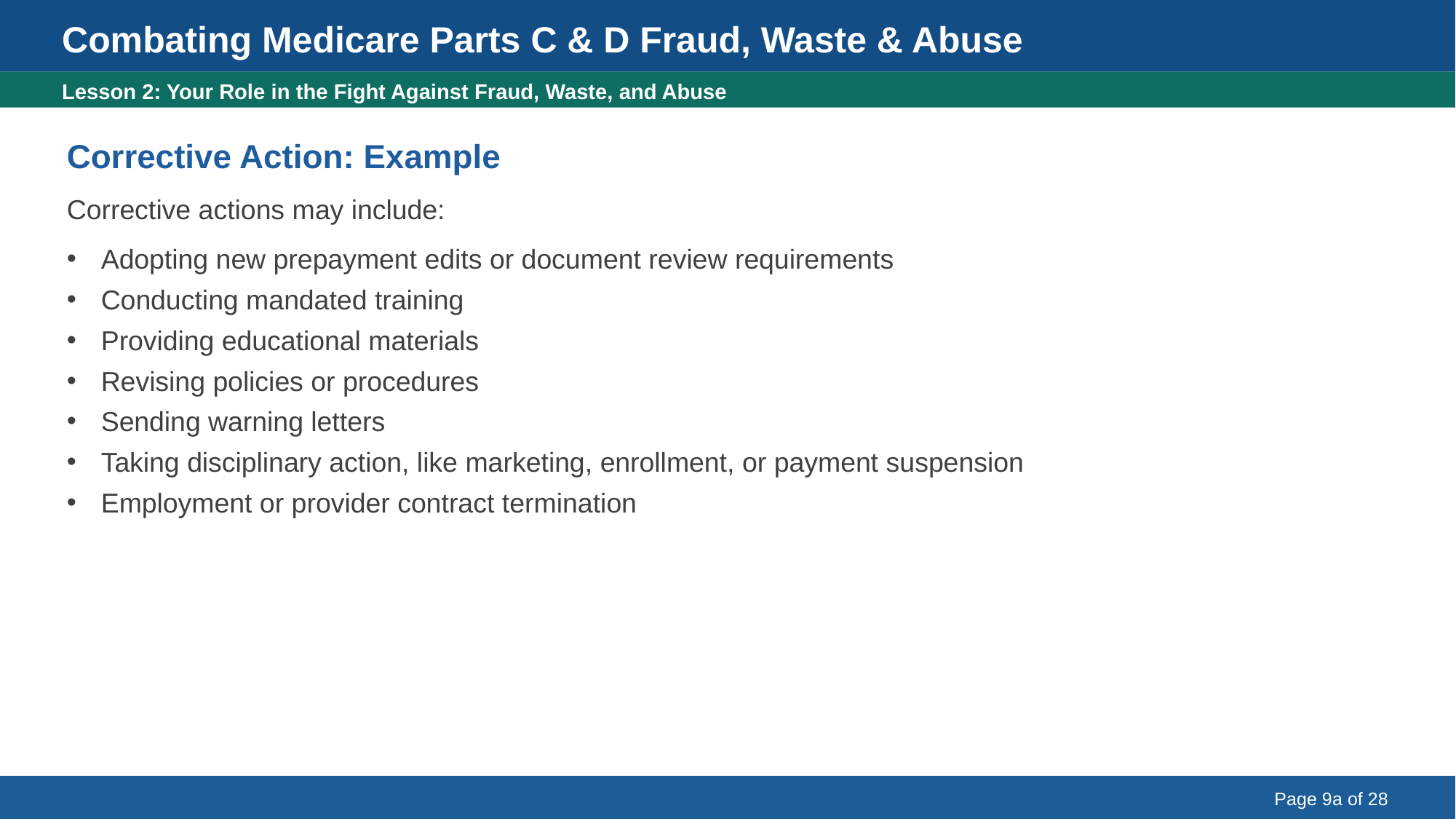

Combating Medicare Parts C & D Fraud, Waste & Abuse
Corrective Action: Example

Lesson 2: Your Role in the Fight Against Fraud, Waste, and Abuse
Corrective Action: Example
Corrective actions may include:
Adopting new prepayment edits or document review requirements
Conducting mandated training
Providing educational materials
Revising policies or procedures
Sending warning letters
Taking disciplinary action, like marketing, enrollment, or payment suspension
Employment or provider contract termination

Page 9a of 28